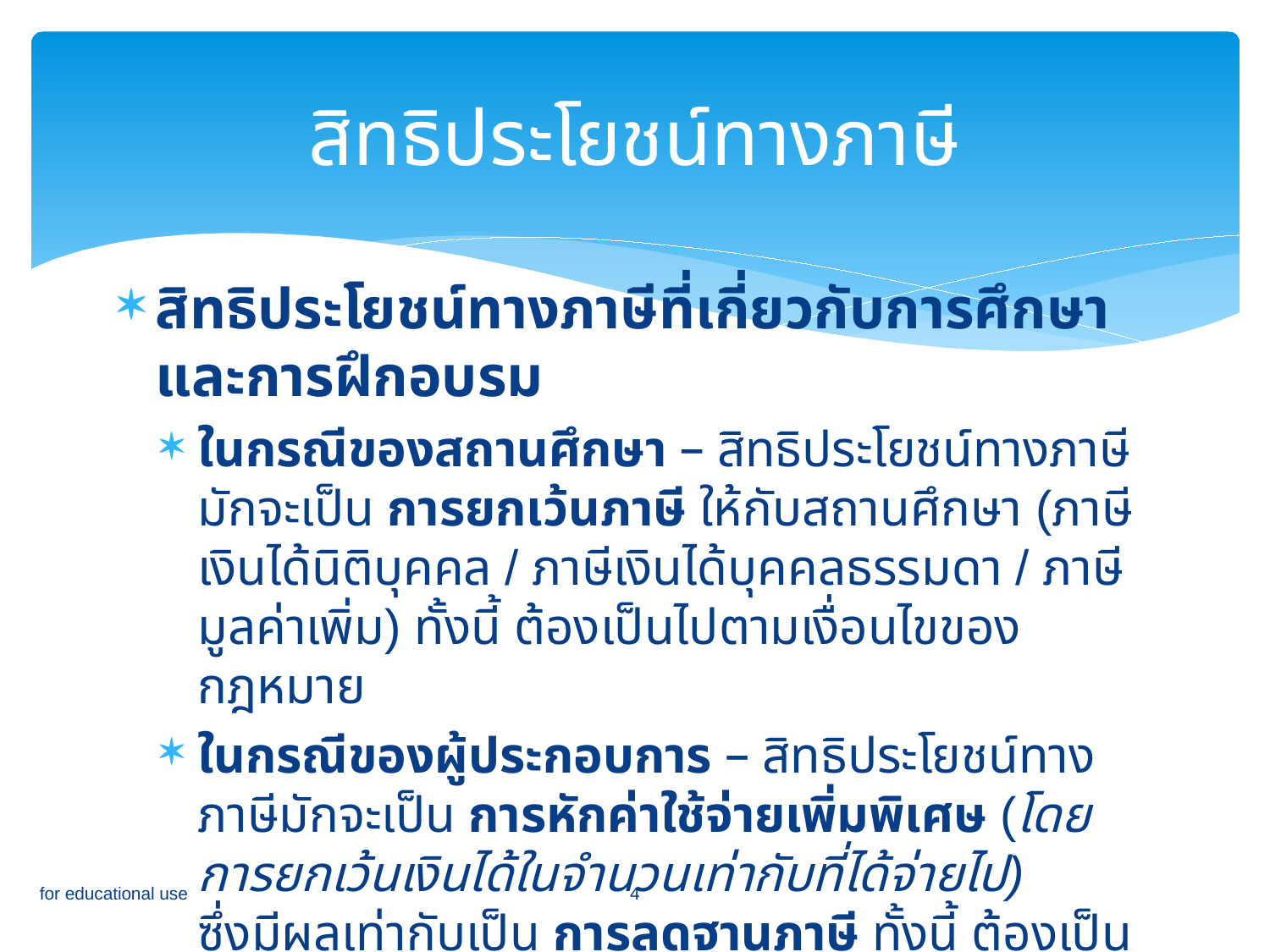

# สิทธิประโยชน์ทางภาษี
สิทธิประโยชน์ทางภาษีที่เกี่ยวกับการศึกษาและการฝึกอบรม
ในกรณีของสถานศึกษา – สิทธิประโยชน์ทางภาษีมักจะเป็น การยกเว้นภาษี ให้กับสถานศึกษา (ภาษีเงินได้นิติบุคคล / ภาษีเงินได้บุคคลธรรมดา / ภาษีมูลค่าเพิ่ม) ทั้งนี้ ต้องเป็นไปตามเงื่อนไขของกฎหมาย
ในกรณีของผู้ประกอบการ – สิทธิประโยชน์ทางภาษีมักจะเป็น การหักค่าใช้จ่ายเพิ่มพิเศษ (โดยการยกเว้นเงินได้ในจำนวนเท่ากับที่ได้จ่ายไป)       ซึ่งมีผลเท่ากับเป็น การลดฐานภาษี ทั้งนี้ ต้องเป็นไปตามเงื่อนไขของกฎหมาย

4
for educational use